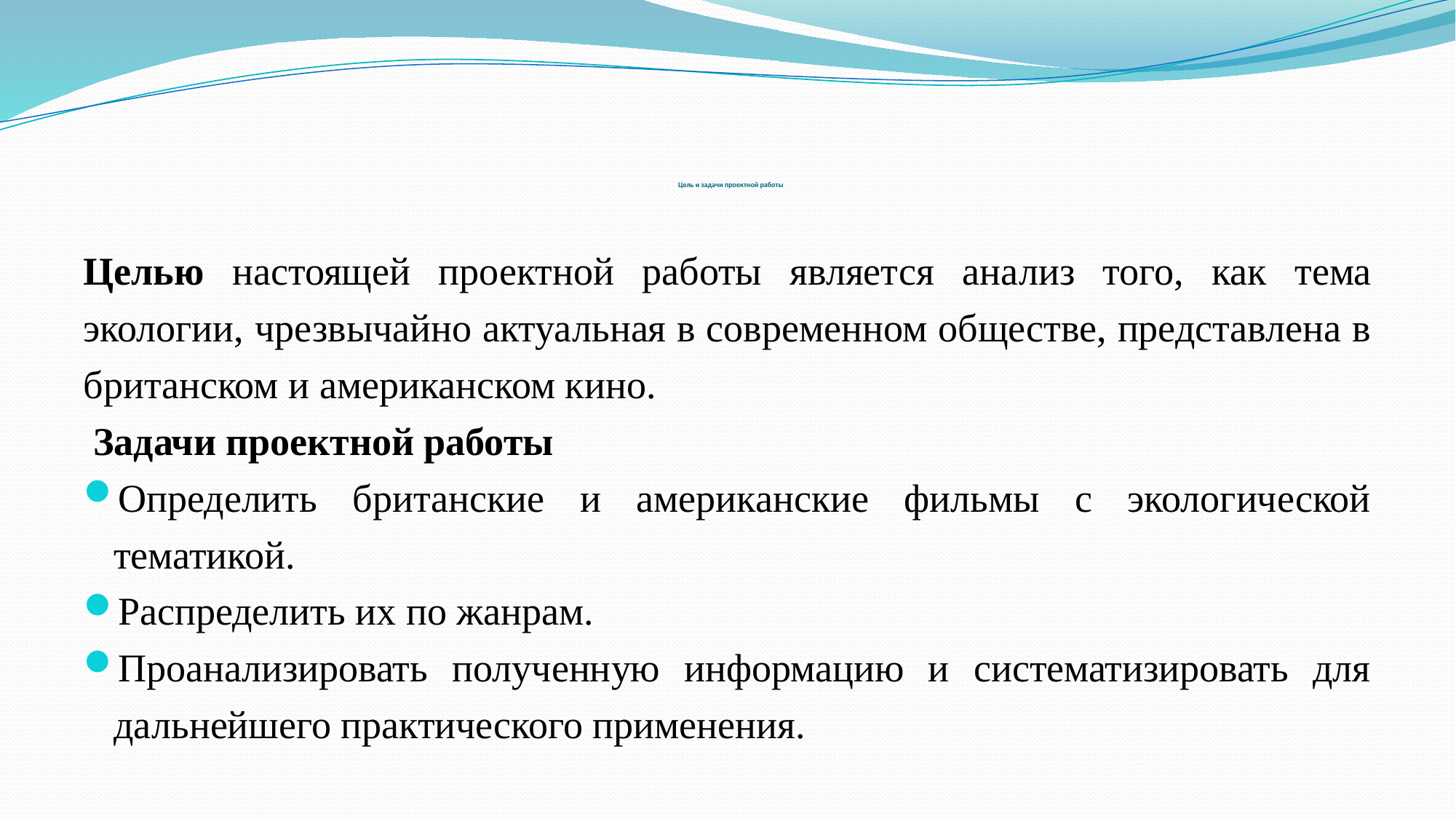

# Цель и задачи проектной работы
Целью настоящей проектной работы является анализ того, как тема экологии, чрезвычайно актуальная в современном обществе, представлена в британском и американском кино.
 Задачи проектной работы
Определить британские и американские фильмы с экологической тематикой.
Распределить их по жанрам.
Проанализировать полученную информацию и систематизировать для дальнейшего практического применения.